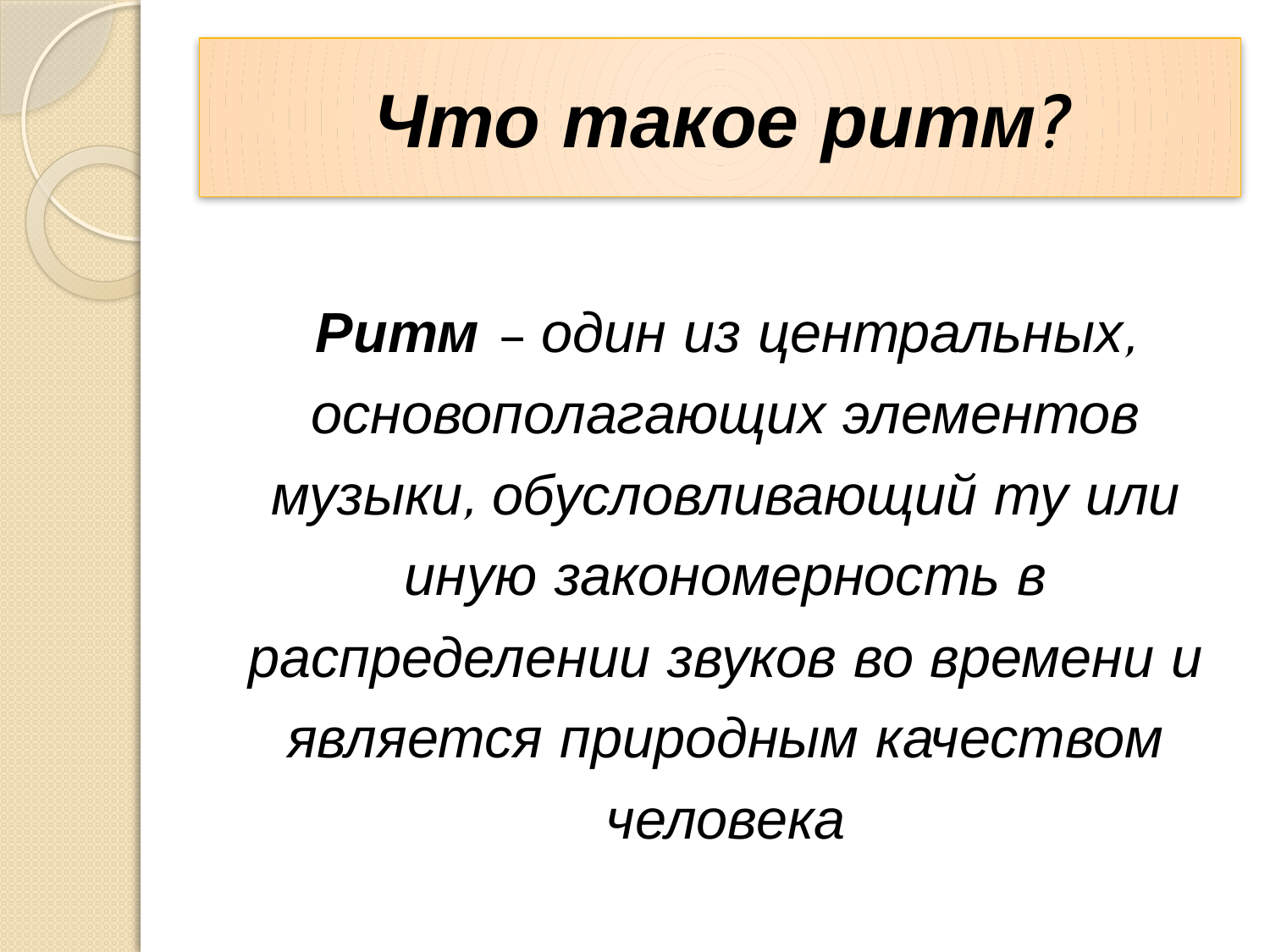

# Что такое ритм?
Ритм – один из центральных, основополагающих элементов музыки, обусловливающий ту или иную закономерность в распределении звуков во времени и является природным качеством человека